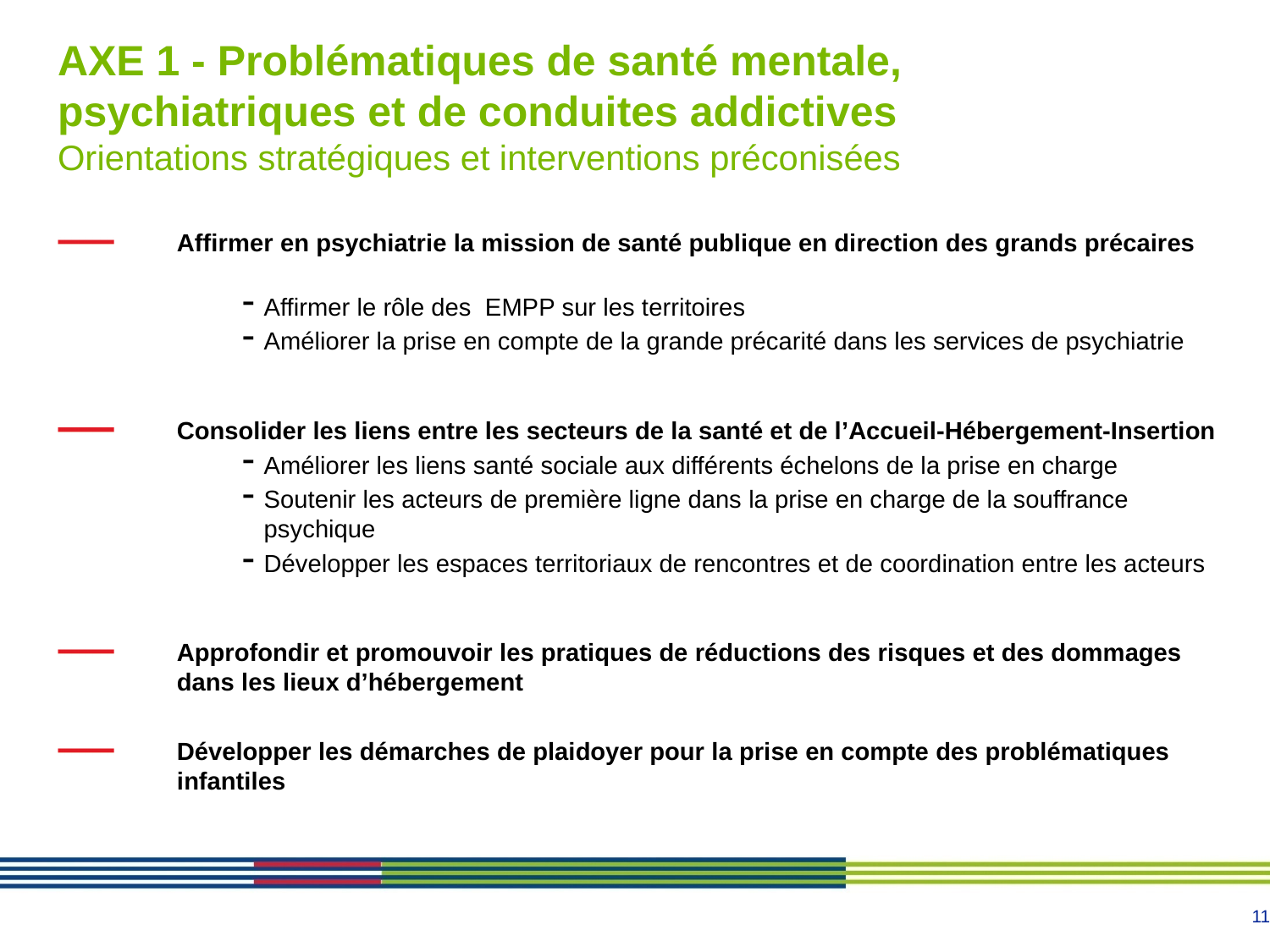

# AXE 1 - Problématiques de santé mentale, psychiatriques et de conduites addictives Orientations stratégiques et interventions préconisées

Affirmer en psychiatrie la mission de santé publique en direction des grands précaires
Affirmer le rôle des  EMPP sur les territoires
Améliorer la prise en compte de la grande précarité dans les services de psychiatrie

Consolider les liens entre les secteurs de la santé et de l’Accueil-Hébergement-Insertion
Améliorer les liens santé sociale aux différents échelons de la prise en charge
Soutenir les acteurs de première ligne dans la prise en charge de la souffrance psychique
Développer les espaces territoriaux de rencontres et de coordination entre les acteurs

Approfondir et promouvoir les pratiques de réductions des risques et des dommages dans les lieux d’hébergement

Développer les démarches de plaidoyer pour la prise en compte des problématiques infantiles